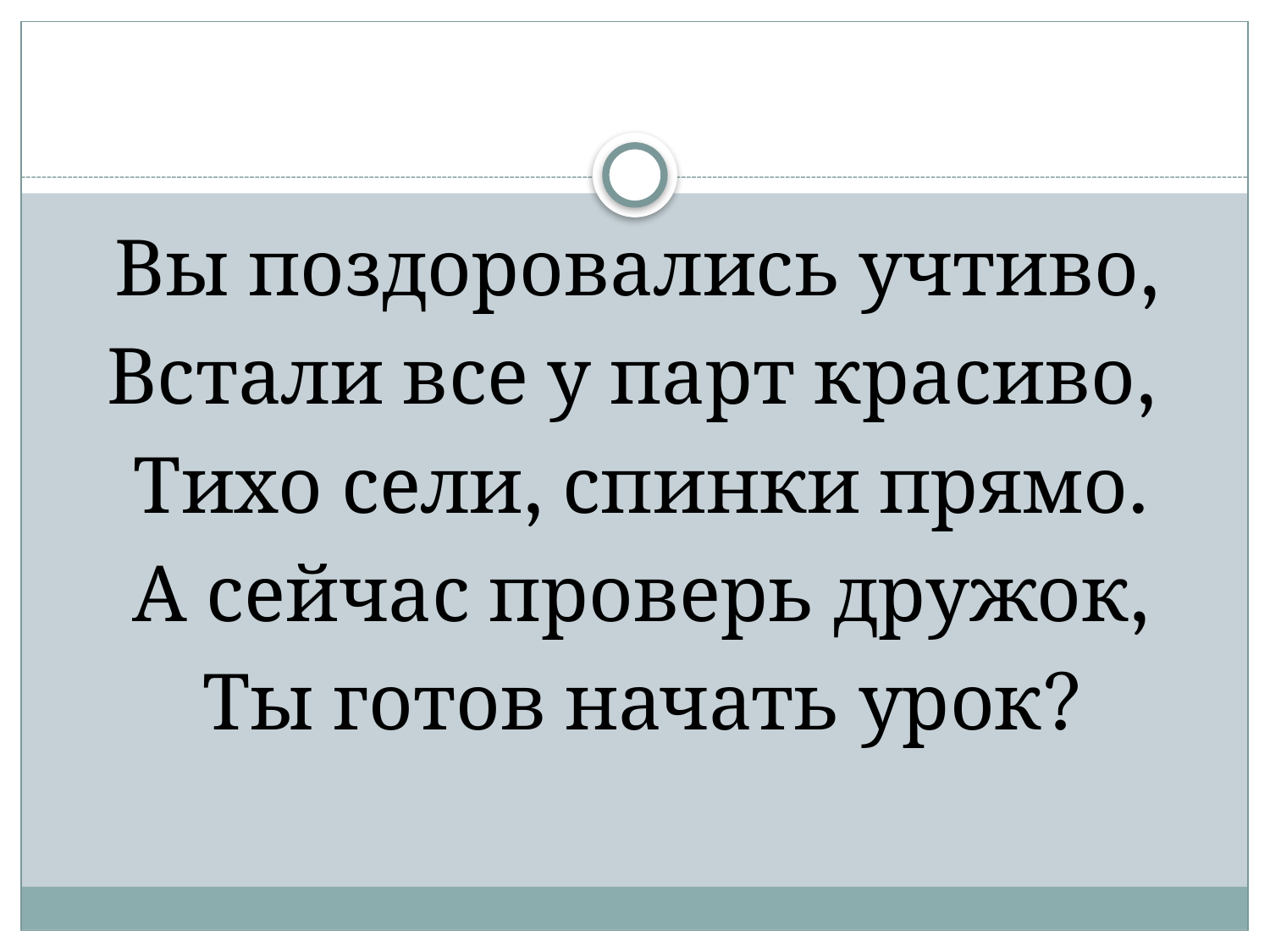

#
 Вы поздоровались учтиво,
Встали все у парт красиво,
 Тихо сели, спинки прямо.
 А сейчас проверь дружок,
 Ты готов начать урок?